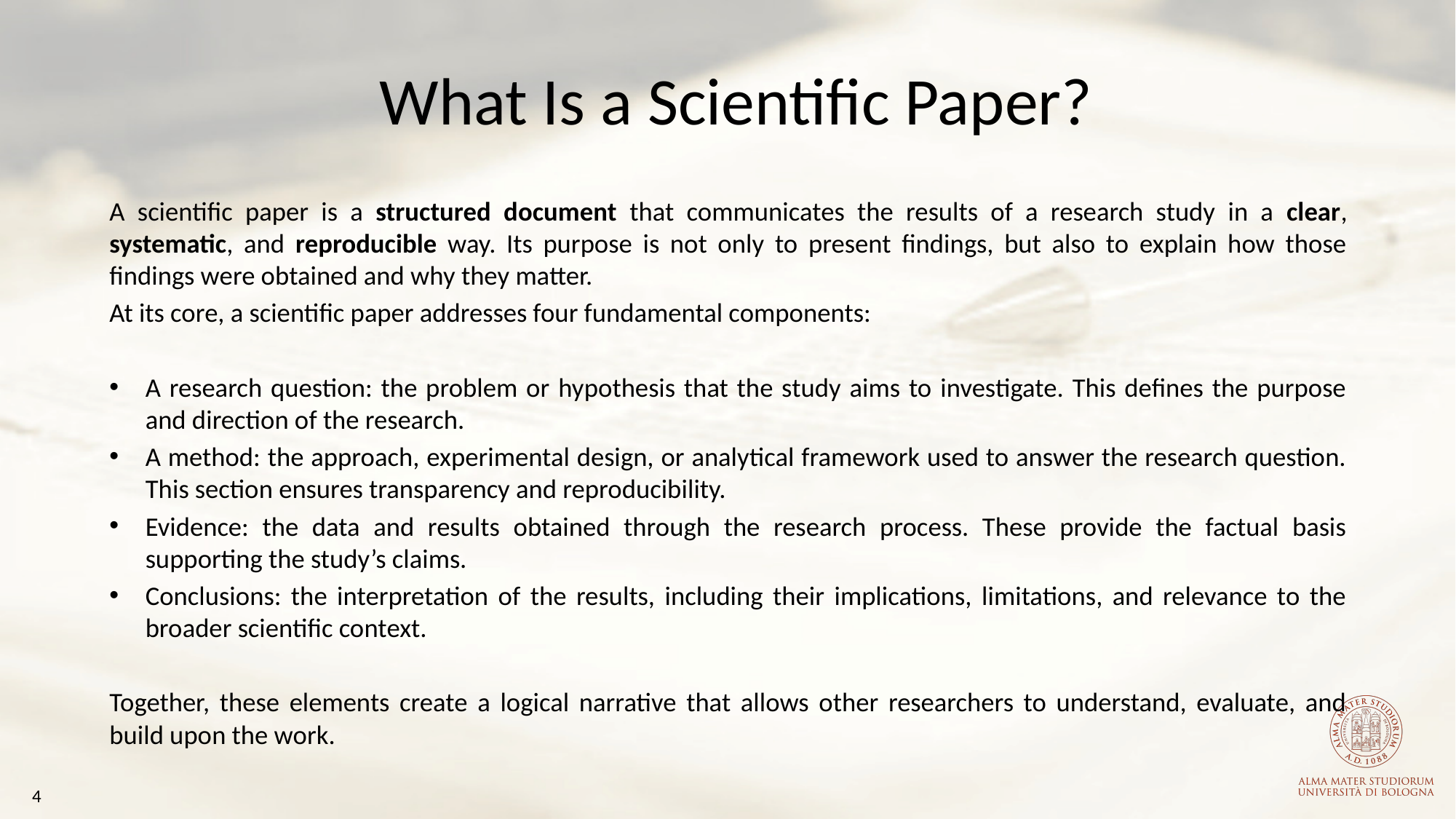

What Is a Scientific Paper?
A scientific paper is a structured document that communicates the results of a research study in a clear, systematic, and reproducible way. Its purpose is not only to present findings, but also to explain how those findings were obtained and why they matter.
At its core, a scientific paper addresses four fundamental components:

A research question: the problem or hypothesis that the study aims to investigate. This defines the purpose and direction of the research.
A method: the approach, experimental design, or analytical framework used to answer the research question. This section ensures transparency and reproducibility.
Evidence: the data and results obtained through the research process. These provide the factual basis supporting the study’s claims.
Conclusions: the interpretation of the results, including their implications, limitations, and relevance to the broader scientific context.

Together, these elements create a logical narrative that allows other researchers to understand, evaluate, and build upon the work.